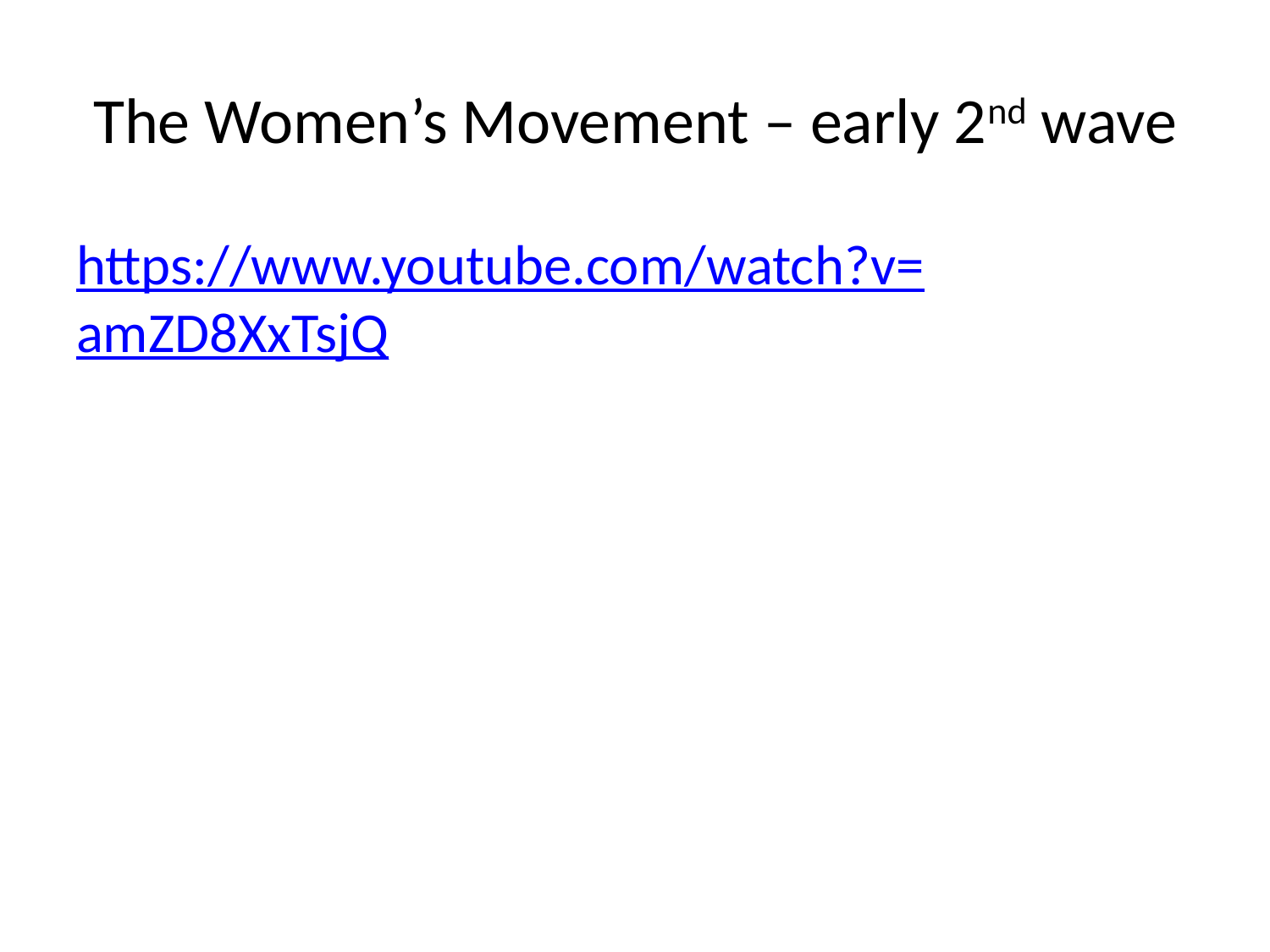

# The Women’s Movement – early 2nd wave
https://www.youtube.com/watch?v=amZD8XxTsjQ